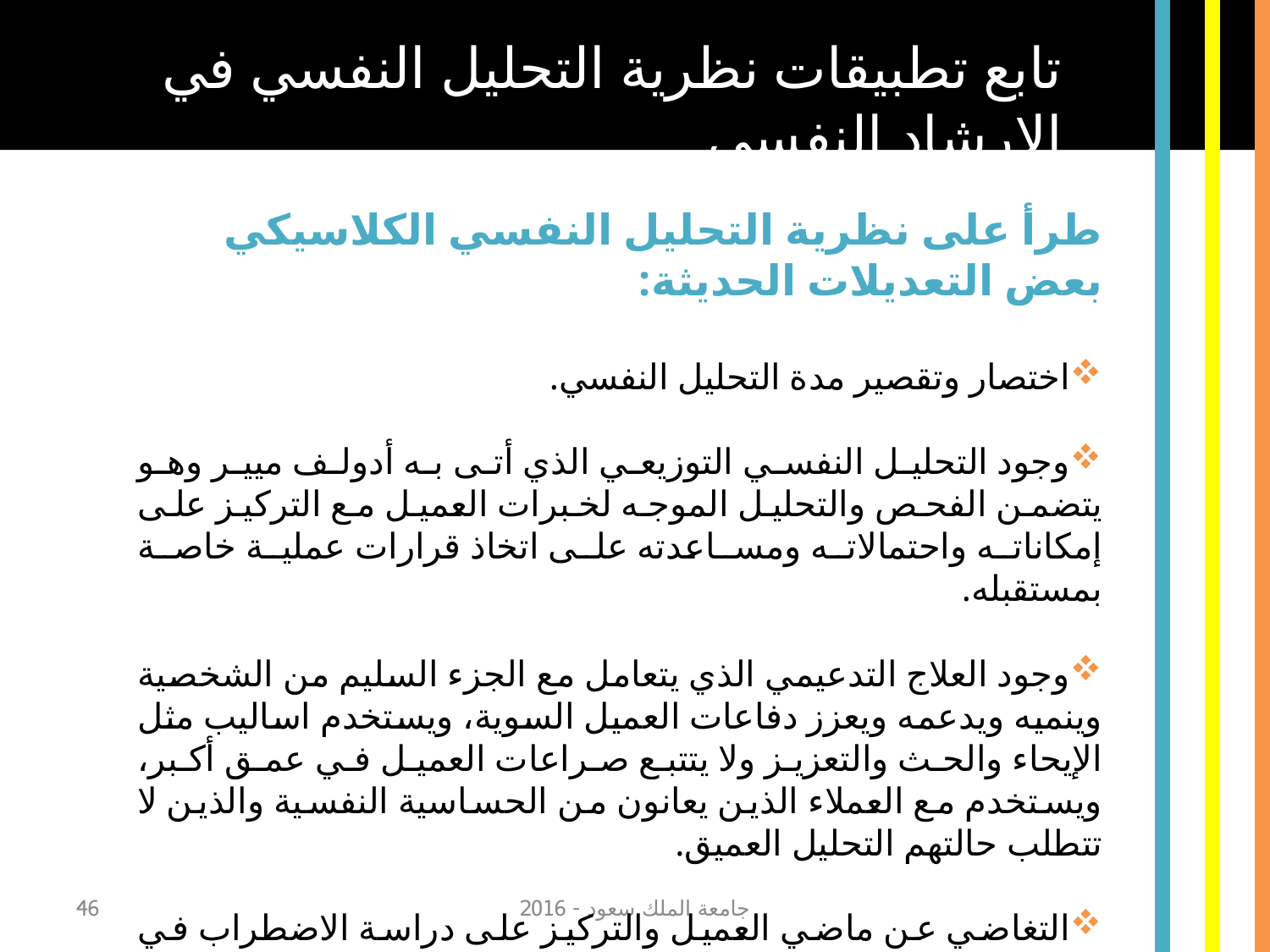

تابع تطبيقات نظرية التحليل النفسي في الإرشاد النفسي
طرأ على نظرية التحليل النفسي الكلاسيكي بعض التعديلات الحديثة:

اختصار وتقصير مدة التحليل النفسي.

وجود التحليل النفسي التوزيعي الذي أتى به أدولف ميير وهو يتضمن الفحص والتحليل الموجه لخبرات العميل مع التركيز على إمكاناته واحتمالاته ومساعدته على اتخاذ قرارات عملية خاصة بمستقبله.

وجود العلاج التدعيمي الذي يتعامل مع الجزء السليم من الشخصية وينميه ويدعمه ويعزز دفاعات العميل السوية، ويستخدم اساليب مثل الإيحاء والحث والتعزيز ولا يتتبع صراعات العميل في عمق أكبر، ويستخدم مع العملاء الذين يعانون من الحساسية النفسية والذين لا تتطلب حالتهم التحليل العميق.

التغاضي عن ماضي العميل والتركيز على دراسة الاضطراب في الحاضر.
تركز على تهيئة جو آمن مرن يستطيع فيه العميل تعديل عاداته السلوكية المرضية.
46
جامعة الملك سعود - 2016